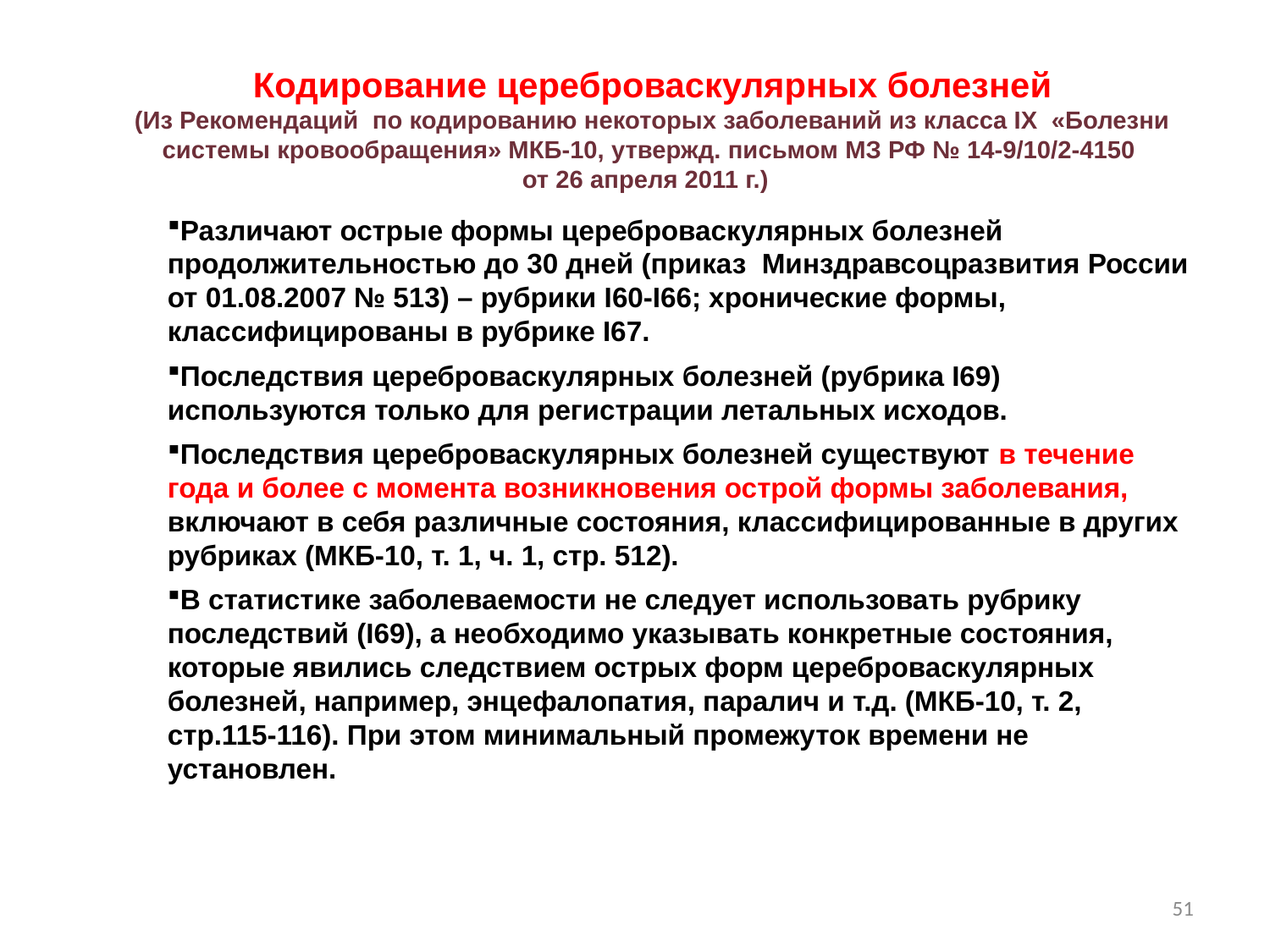

Кодирование цереброваскулярных болезней
(Из Рекомендаций  по кодированию некоторых заболеваний из класса IX  «Болезни системы кровообращения» МКБ-10, утвержд. письмом МЗ РФ № 14-9/10/2-4150
от 26 апреля 2011 г.)

Различают острые формы цереброваскулярных болезней продолжительностью до 30 дней (приказ  Минздравсоцразвития России от 01.08.2007 № 513) – рубрики I60-I66; хронические формы, классифицированы в рубрике I67.
Последствия цереброваскулярных болезней (рубрика I69) используются только для регистрации летальных исходов.
Последствия цереброваскулярных болезней существуют в течение года и более с момента возникновения острой формы заболевания, включают в себя различные состояния, классифицированные в других рубриках (МКБ-10, т. 1, ч. 1, стр. 512).
В статистике заболеваемости не следует использовать рубрику последствий (I69), а необходимо указывать конкретные состояния, которые явились следствием острых форм цереброваскулярных болезней, например, энцефалопатия, паралич и т.д. (МКБ-10, т. 2, стр.115-116). При этом минимальный промежуток времени не установлен.

51